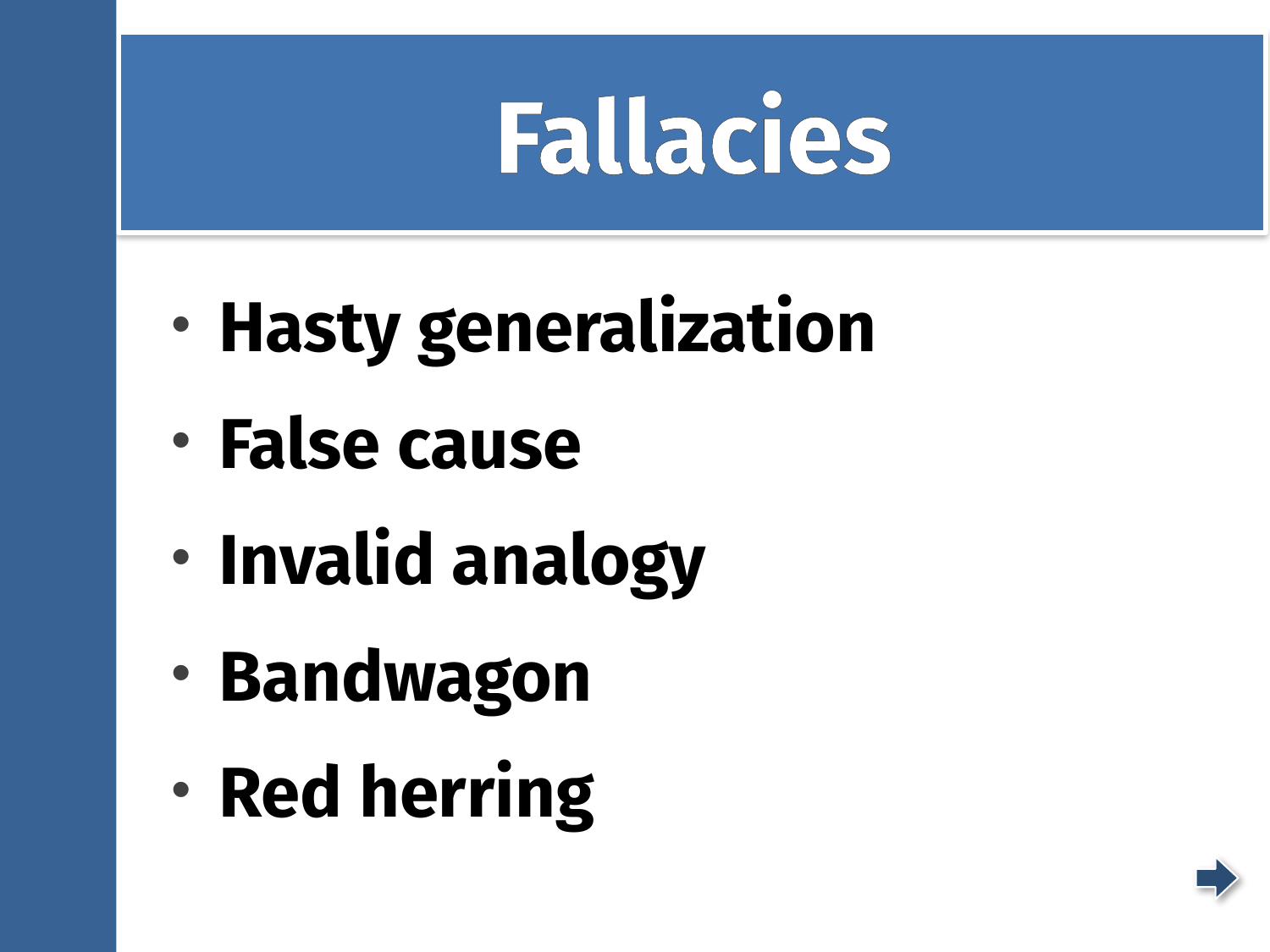

# Fallacies
Hasty generalization
False cause
Invalid analogy
Bandwagon
Red herring